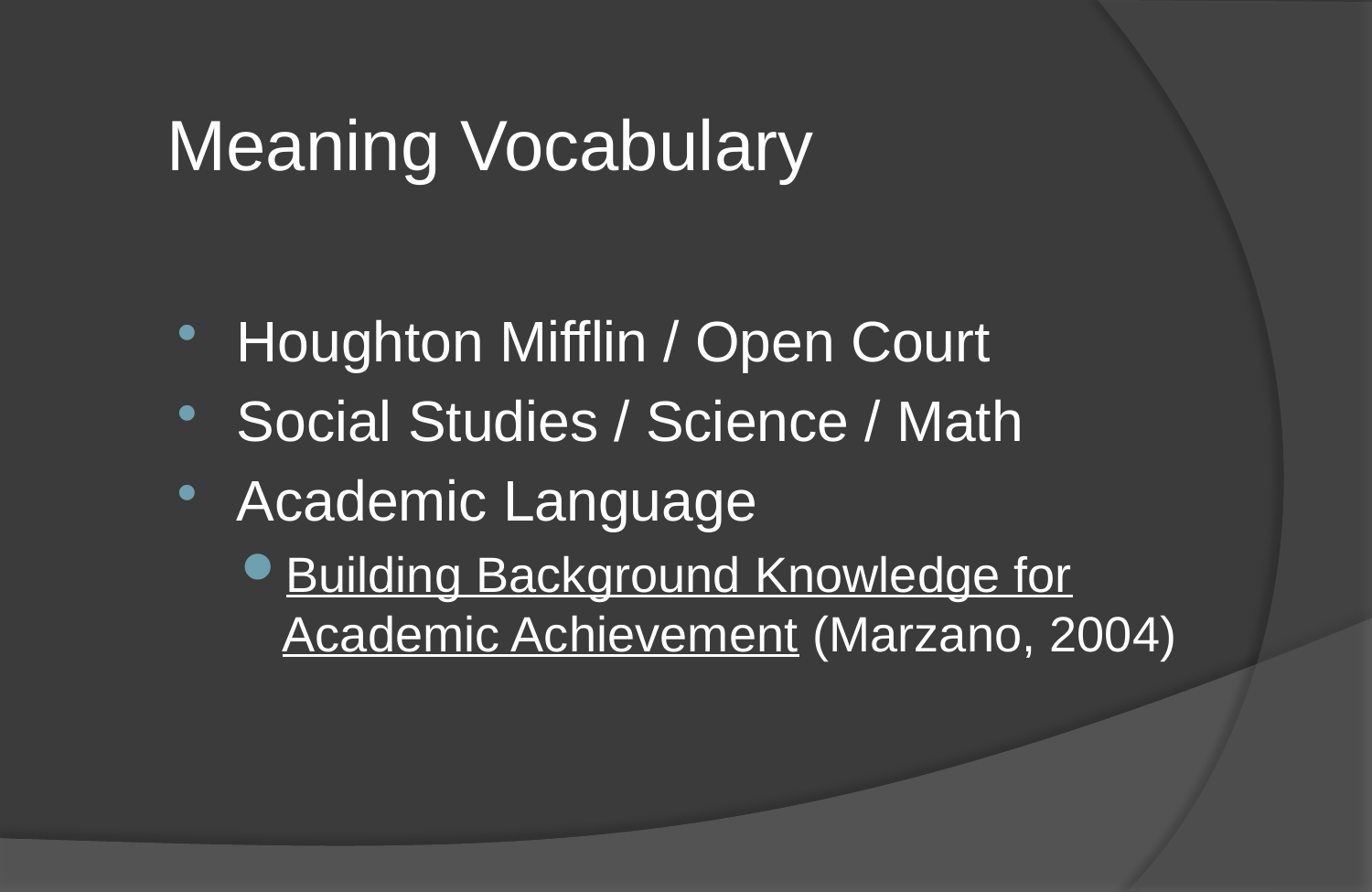

# Meaning Vocabulary
Houghton Mifflin / Open Court
Social Studies / Science / Math
Academic Language
Building Background Knowledge for Academic Achievement (Marzano, 2004)